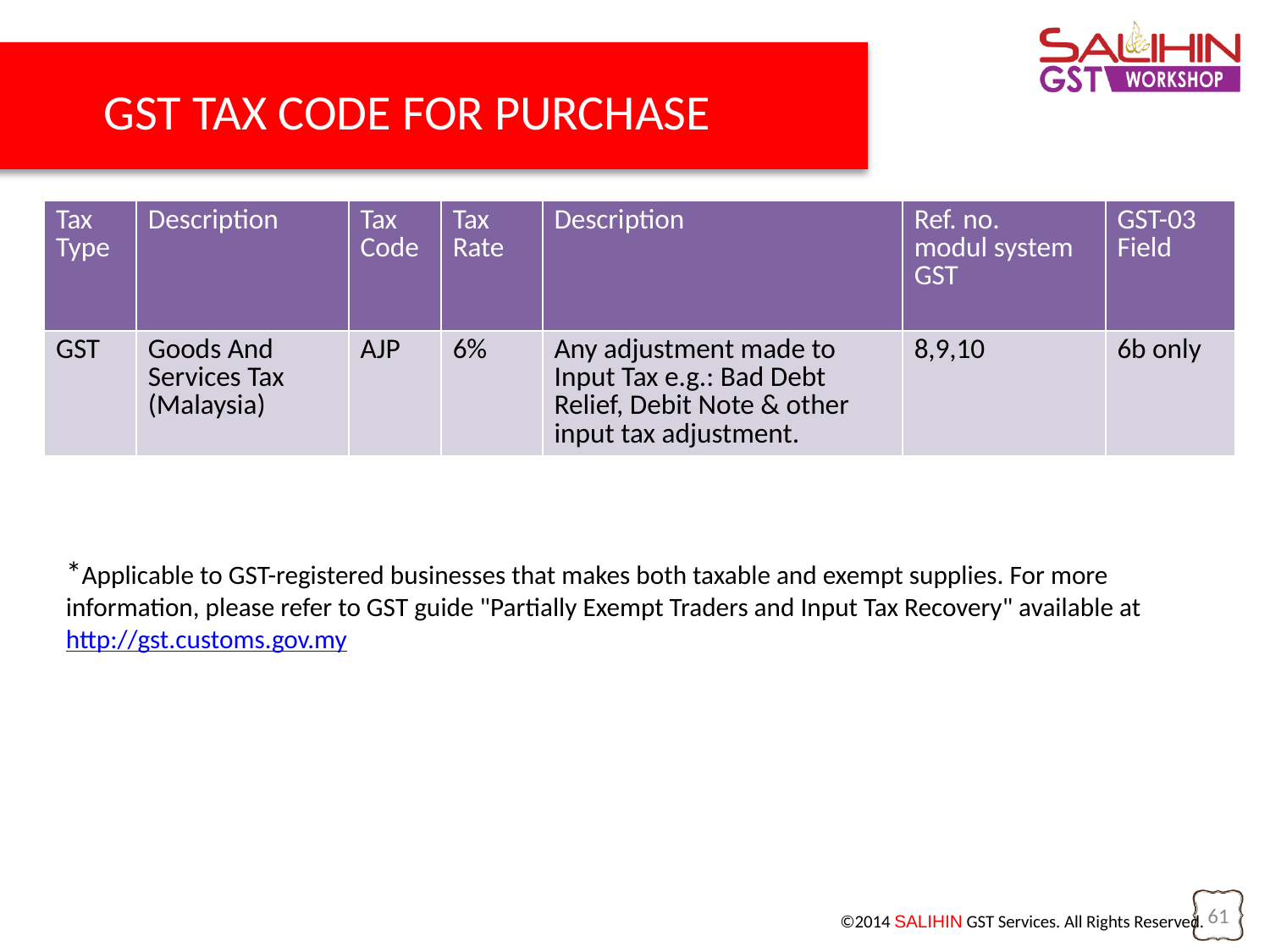

GST TAX CODE FOR PURCHASE

| Tax Type | Description | Tax Code | Tax Rate | Description | Ref. no. modul system GST | GST-03 Field |
| --- | --- | --- | --- | --- | --- | --- |
| GST | Goods And Services Tax (Malaysia) | AJP | 6% | Any adjustment made to Input Tax e.g.: Bad Debt Relief, Debit Note & other input tax adjustment. | 8,9,10 | 6b only |
*Applicable to GST-registered businesses that makes both taxable and exempt supplies. For more  information, please refer to GST guide "Partially Exempt Traders and Input Tax Recovery" available at http://gst.customs.gov.my

61